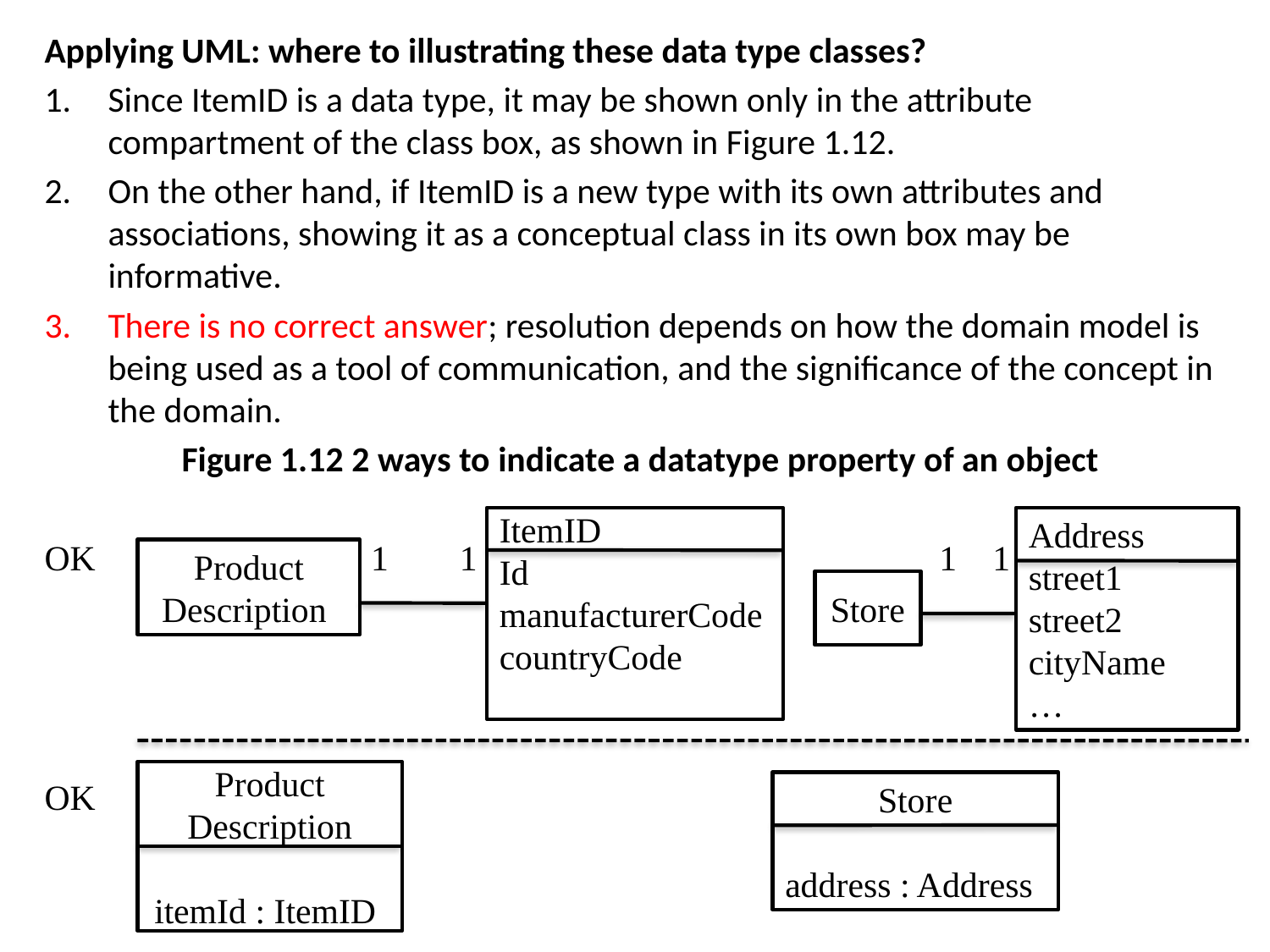

Applying UML: where to illustrating these data type classes?
Since ItemID is a data type, it may be shown only in the attribute compartment of the class box, as shown in Figure 1.12.
On the other hand, if ItemID is a new type with its own attributes and associations, showing it as a conceptual class in its own box may be informative.
There is no correct answer; resolution depends on how the domain model is being used as a tool of communication, and the significance of the concept in the domain.
Figure 1.12 2 ways to indicate a datatype property of an object

OK                               1        1                                                    1    1

OK
ItemID
Id
manufacturerCode
countryCode

Address
street1
street2
cityName
…

Product Description

Store

Product Description

itemId : ItemID

Store

address : Address